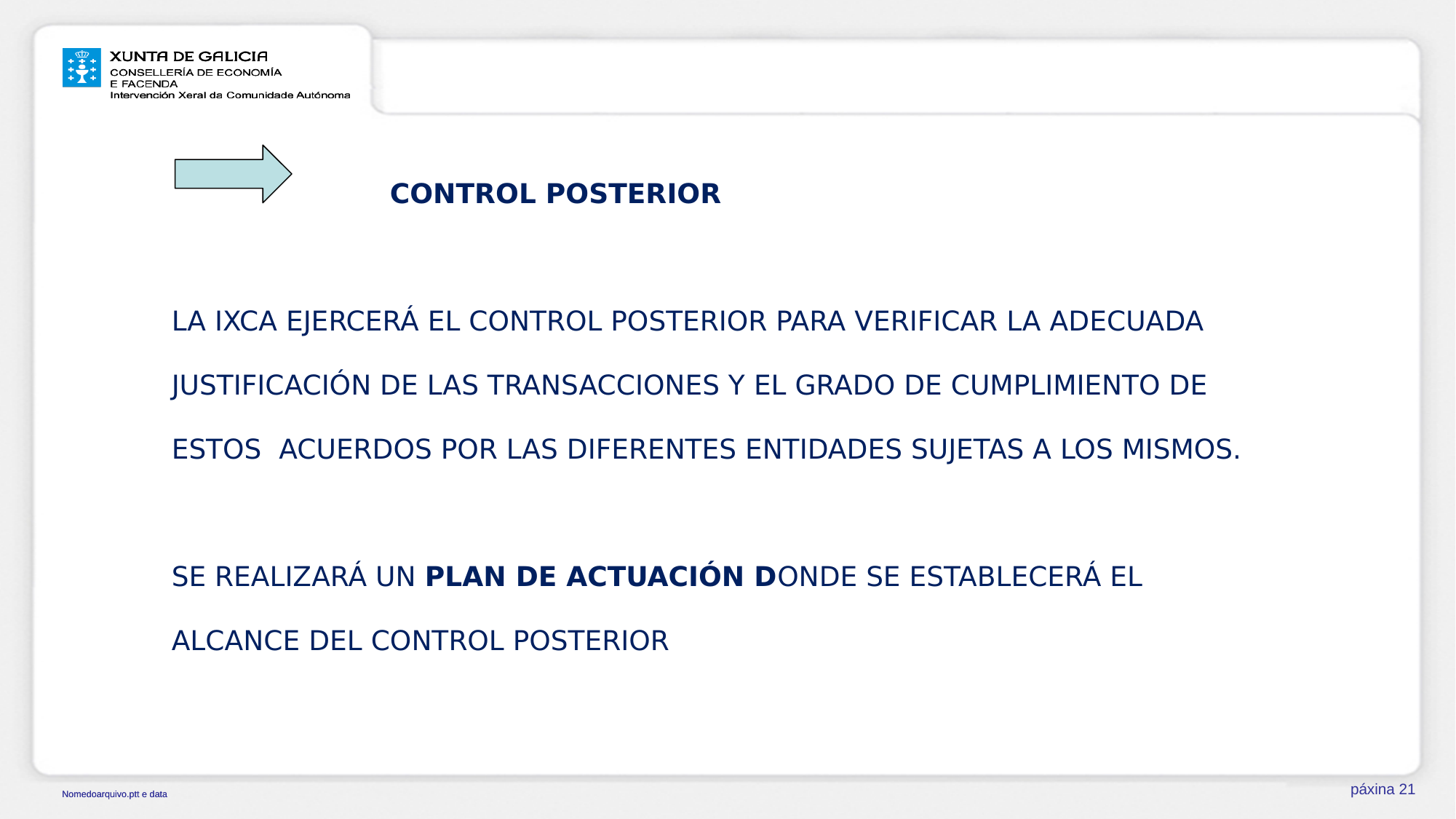

#
			CONTROL POSTERIOR

	LA IXCA EJERCERÁ EL CONTROL POSTERIOR PARA VERIFICAR LA ADECUADA JUSTIFICACIÓN DE LAS TRANSACCIONES Y EL GRADO DE CUMPLIMIENTO DE ESTOS  ACUERDOS POR LAS DIFERENTES ENTIDADES SUJETAS A LOS MISMOS.

	SE REALIZARÁ UN PLAN DE ACTUACIÓN DONDE SE ESTABLECERÁ EL ALCANCE DEL CONTROL POSTERIOR

páxina 21